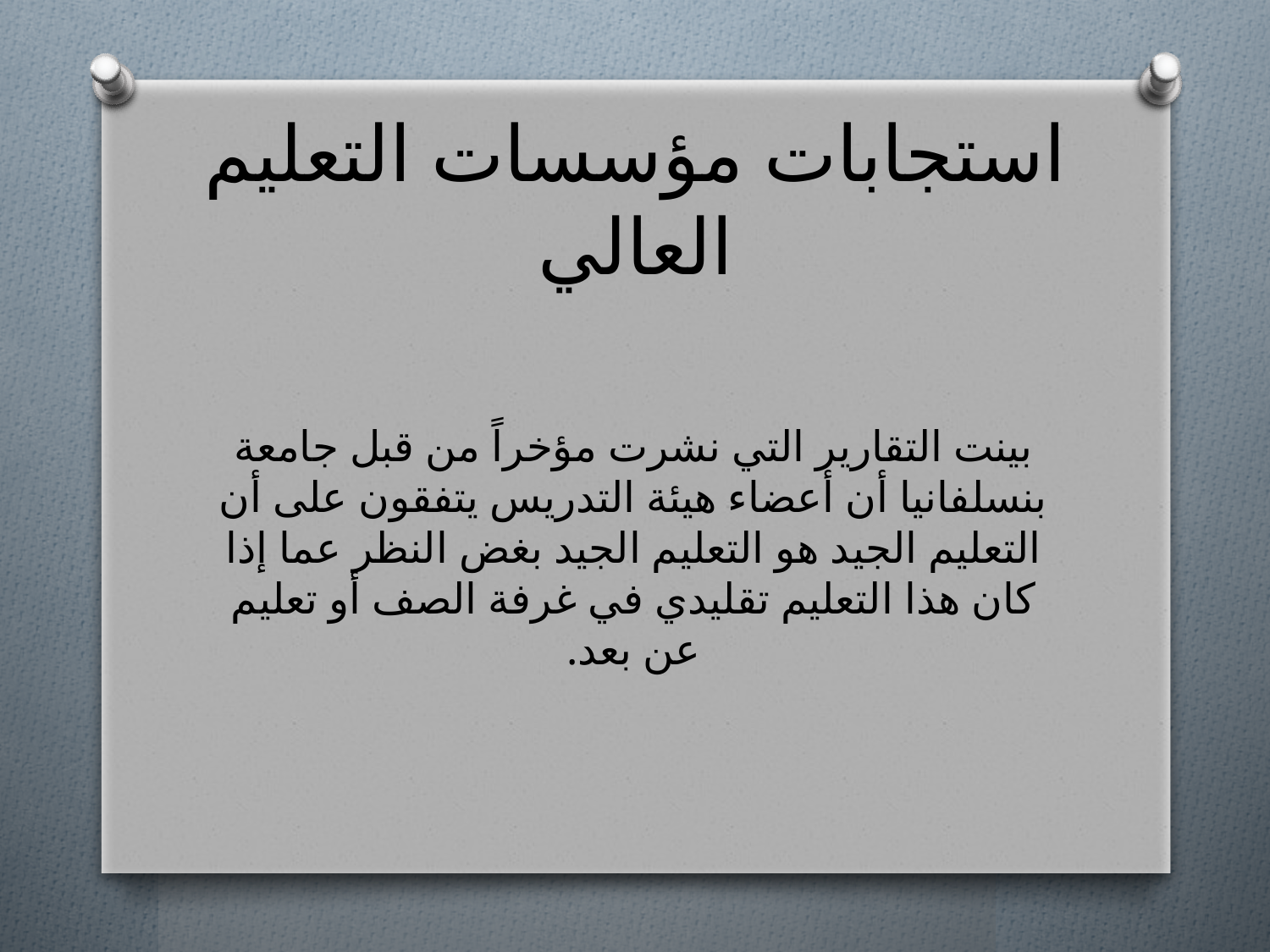

# استجابات مؤسسات التعليم العالي

بينت التقارير التي نشرت مؤخراً من قبل جامعة بنسلفانيا أن أعضاء هيئة التدريس يتفقون على أن التعليم الجيد هو التعليم الجيد بغض النظر عما إذا كان هذا التعليم تقليدي في غرفة الصف أو تعليم عن بعد.